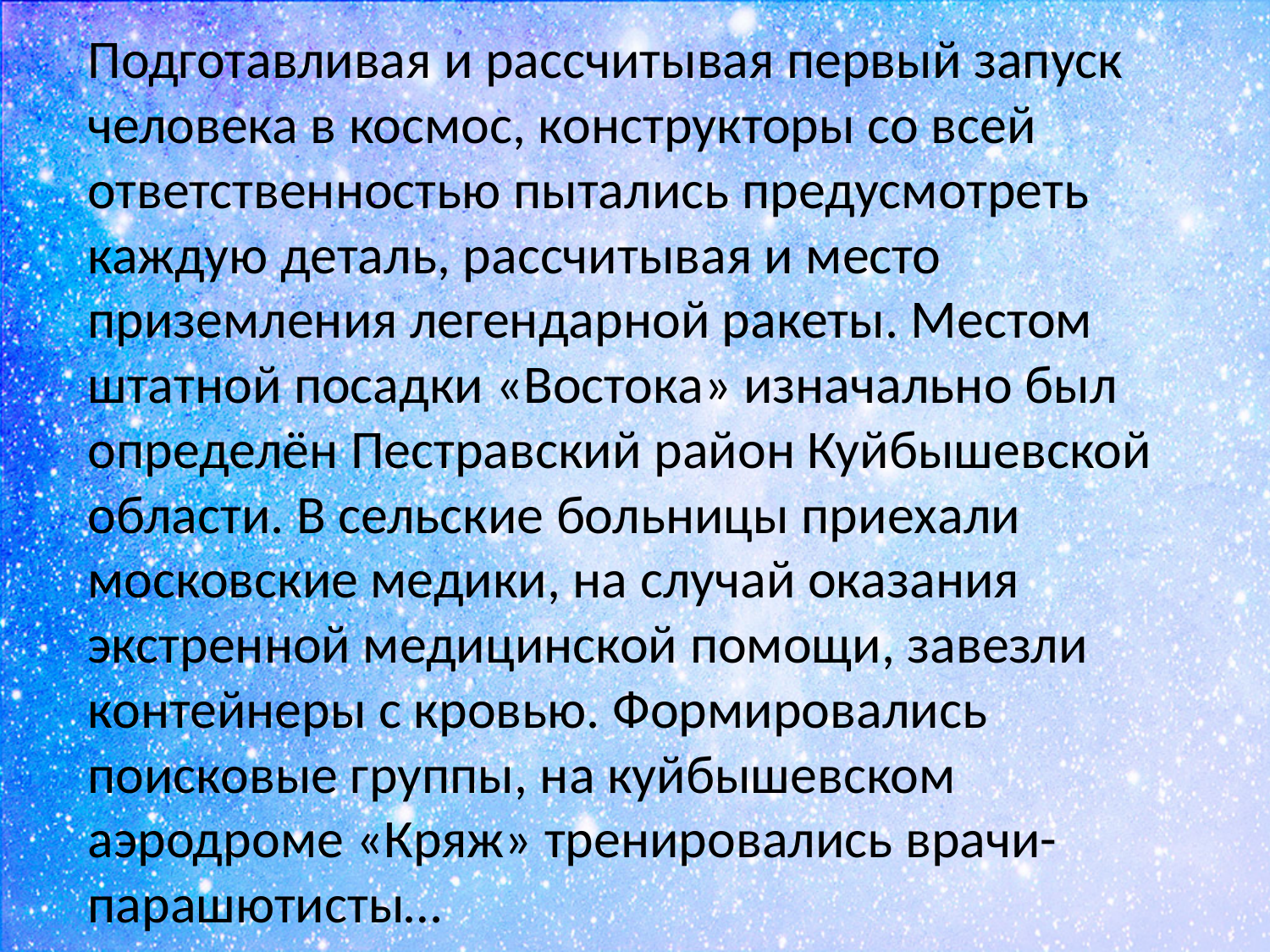

Подготавливая и рассчитывая первый запуск человека в космос, конструкторы со всей ответственностью пытались предусмотреть каждую деталь, рассчитывая и место приземления легендарной ракеты. Местом штатной посадки «Востока» изначально был определён Пестравский район Куйбышевской области. В сельские больницы приехали московские медики, на случай оказания экстренной медицинской помощи, завезли контейнеры с кровью. Формировались поисковые группы, на куйбышевском аэродроме «Кряж» тренировались врачи-парашютисты…